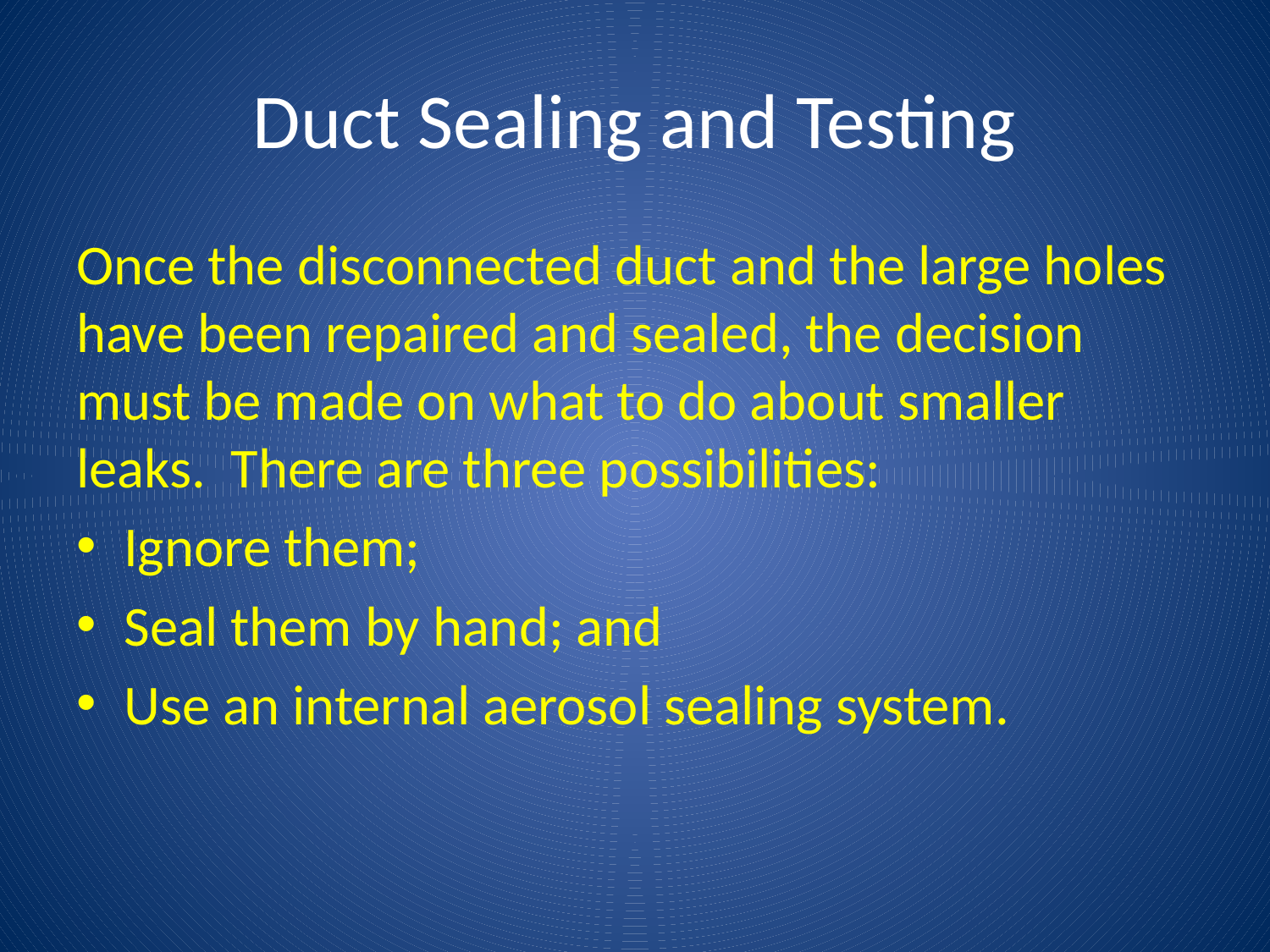

# Duct Sealing and Testing
Once the disconnected duct and the large holes have been repaired and sealed, the decision must be made on what to do about smaller leaks.  There are three possibilities:
Ignore them;
Seal them by hand; and
Use an internal aerosol sealing system.